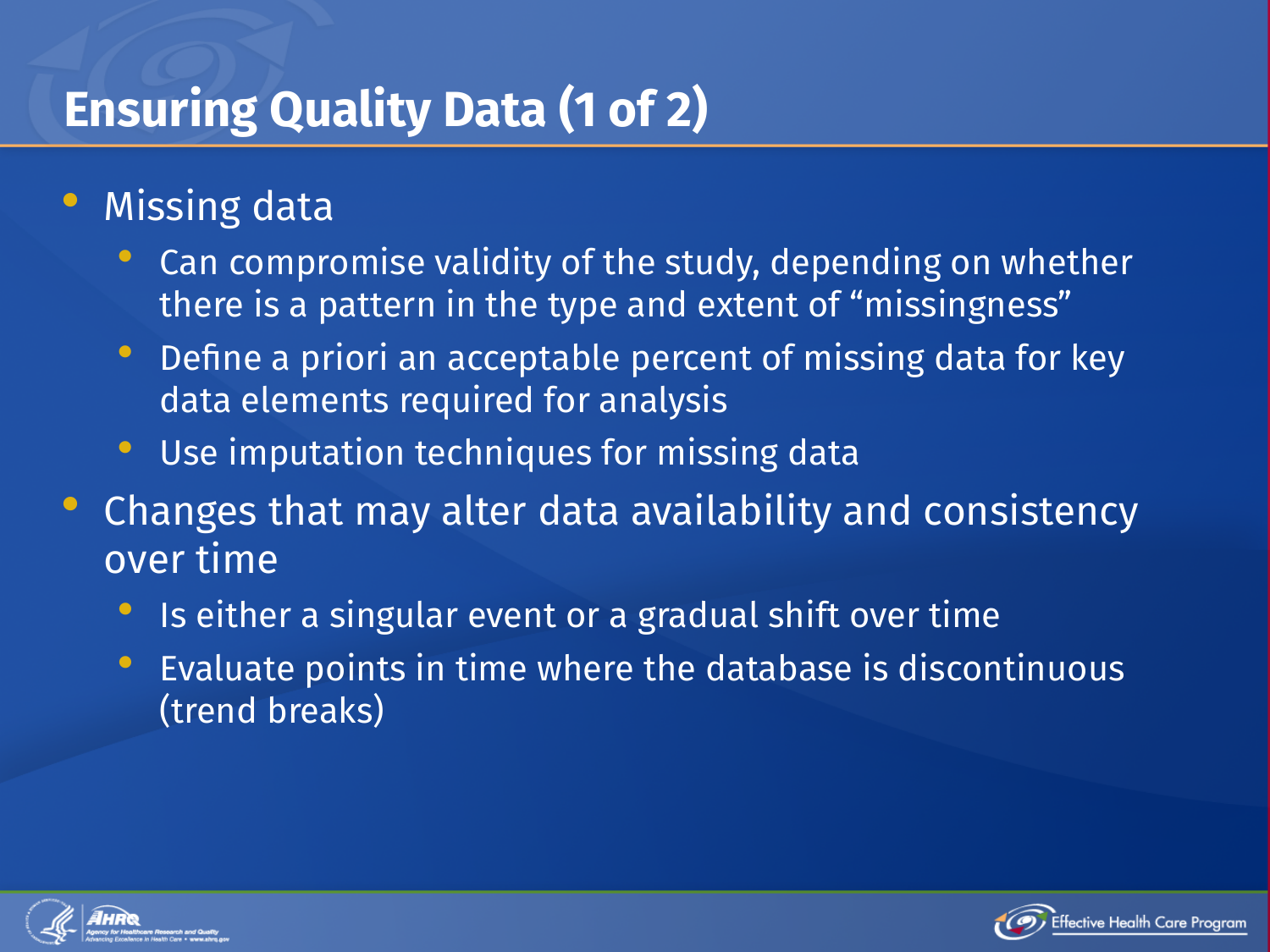

# Ensuring Quality Data (1 of 2)
Missing data
Can compromise validity of the study, depending on whether there is a pattern in the type and extent of “missingness”
Define a priori an acceptable percent of missing data for key data elements required for analysis
Use imputation techniques for missing data
Changes that may alter data availability and consistency over time
Is either a singular event or a gradual shift over time
Evaluate points in time where the database is discontinuous (trend breaks)